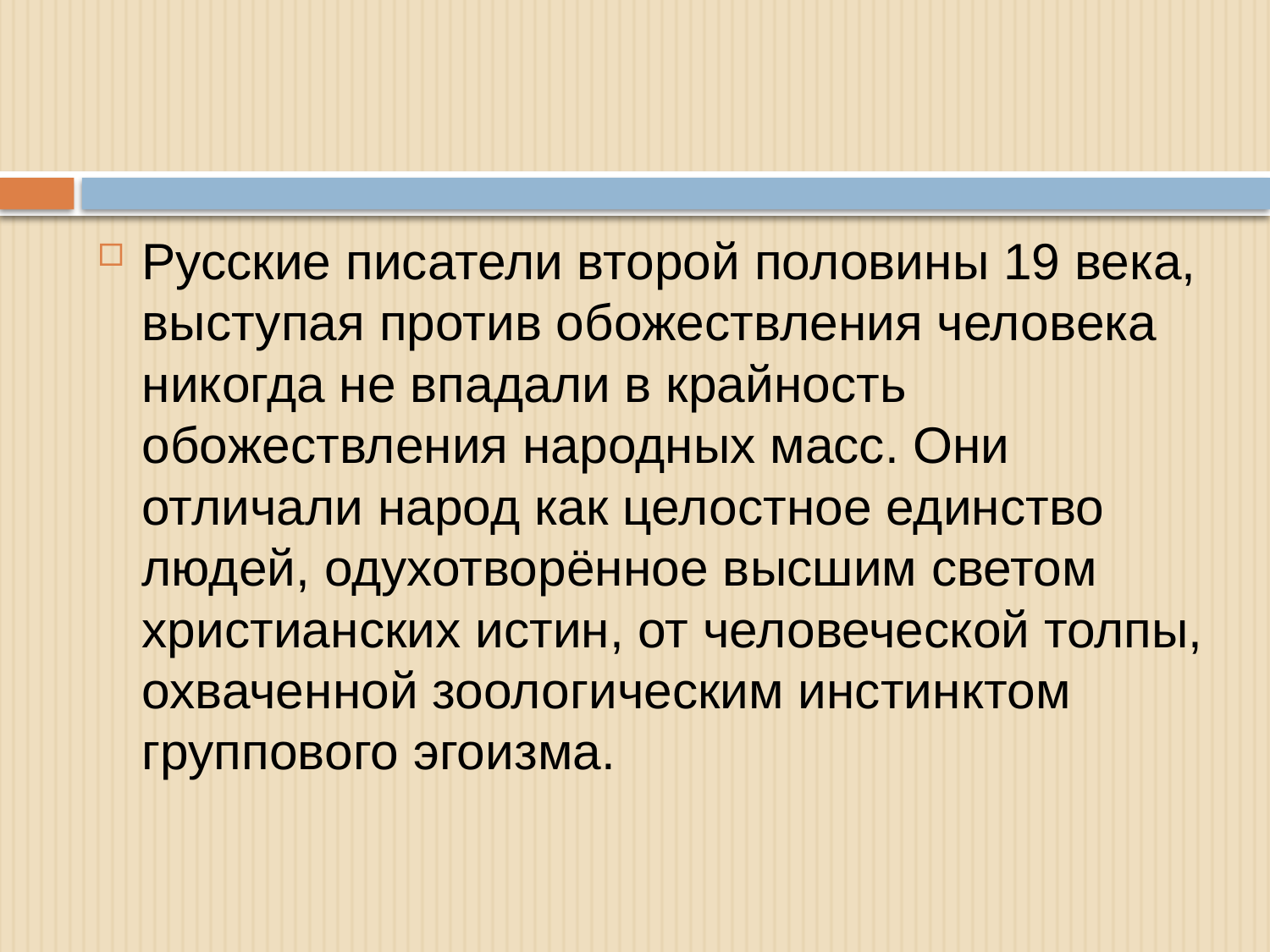

#
Русские писатели второй половины 19 века, выступая против обожествления человека никогда не впадали в крайность обожествления народных масс. Они отличали народ как целостное единство людей, одухотворённое высшим светом христианских истин, от человеческой толпы, охваченной зоологическим инстинктом группового эгоизма.